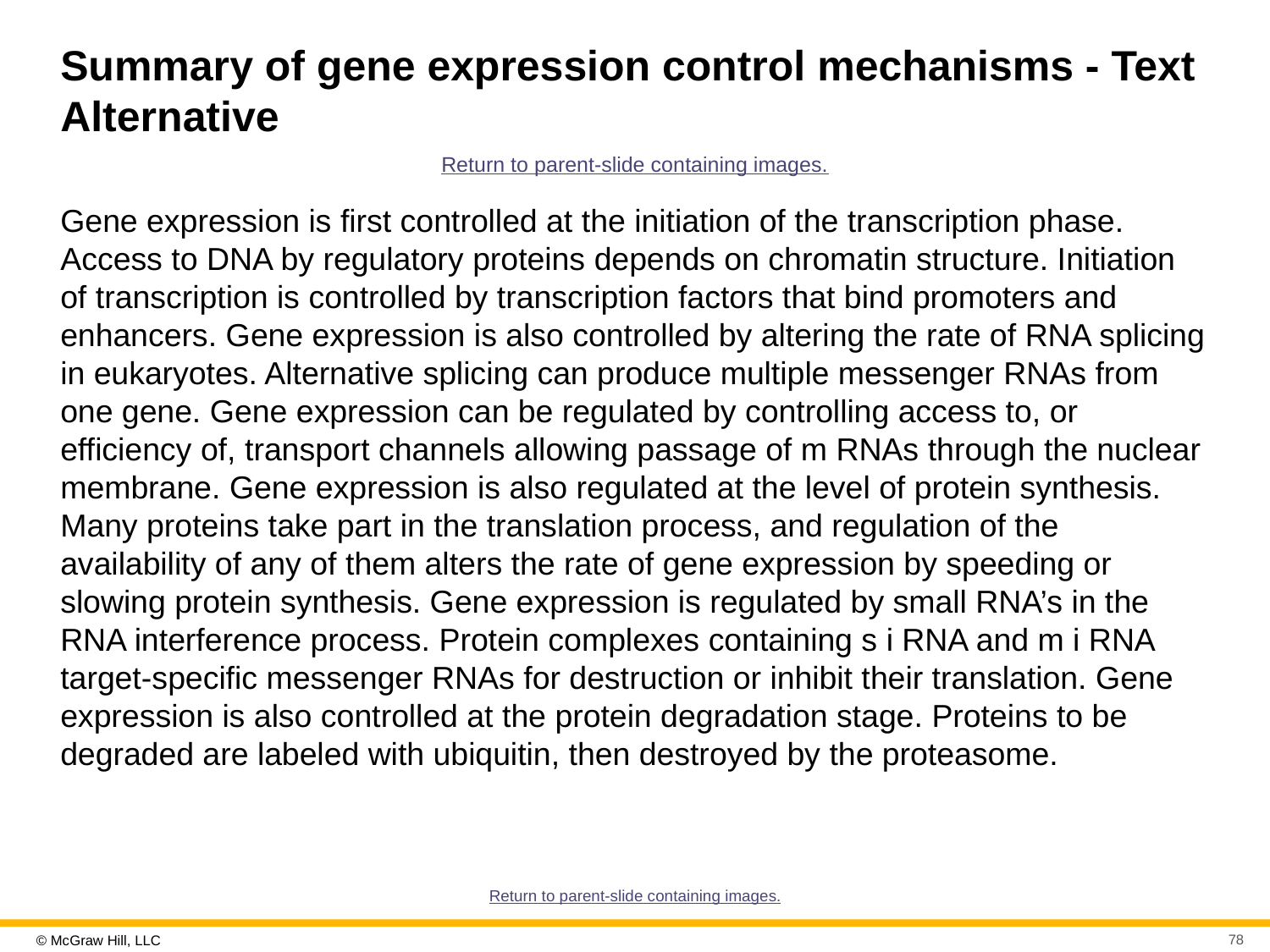

# Summary of gene expression control mechanisms - Text Alternative
Return to parent-slide containing images.
Gene expression is first controlled at the initiation of the transcription phase. Access to DNA by regulatory proteins depends on chromatin structure. Initiation of transcription is controlled by transcription factors that bind promoters and enhancers. Gene expression is also controlled by altering the rate of RNA splicing in eukaryotes. Alternative splicing can produce multiple messenger RNAs from one gene. Gene expression can be regulated by controlling access to, or efficiency of, transport channels allowing passage of m RNAs through the nuclear membrane. Gene expression is also regulated at the level of protein synthesis. Many proteins take part in the translation process, and regulation of the availability of any of them alters the rate of gene expression by speeding or slowing protein synthesis. Gene expression is regulated by small RNA’s in the RNA interference process. Protein complexes containing s i RNA and m i RNA target-specific messenger RNAs for destruction or inhibit their translation. Gene expression is also controlled at the protein degradation stage. Proteins to be degraded are labeled with ubiquitin, then destroyed by the proteasome.
Return to parent-slide containing images.
78